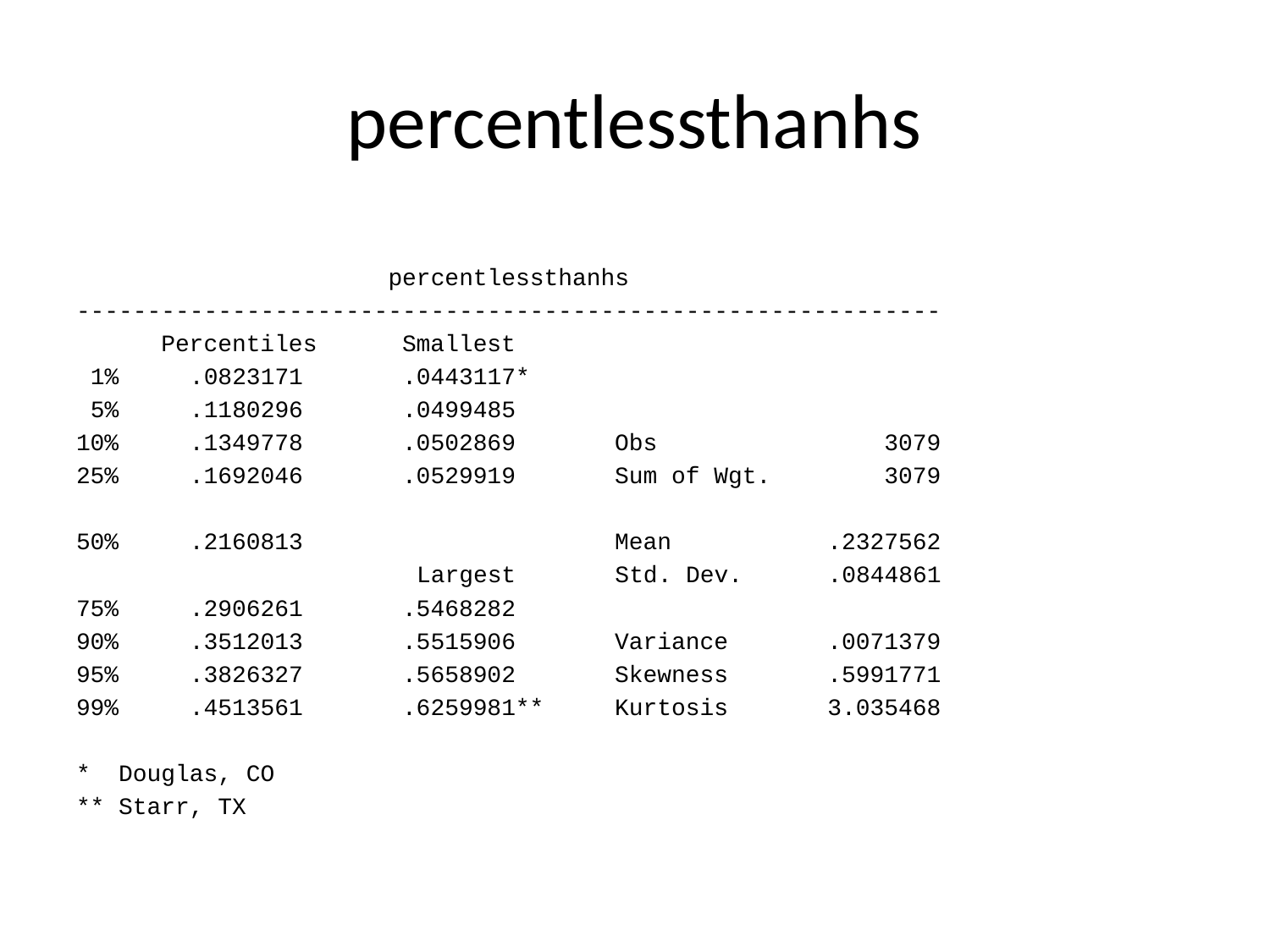

# percentlessthanhs

                      percentlessthanhs
-------------------------------------------------------------
      Percentiles      Smallest
 1%     .0823171       .0443117*
 5%     .1180296       .0499485
10%     .1349778       .0502869       Obs                3079
25%     .1692046       .0529919       Sum of Wgt.        3079

50%     .2160813                      Mean           .2327562
                        Largest       Std. Dev.      .0844861
75%     .2906261       .5468282
90%     .3512013       .5515906       Variance       .0071379
95%     .3826327       .5658902       Skewness       .5991771
99%     .4513561       .6259981**     Kurtosis       3.035468

*  Douglas, CO
** Starr, TX